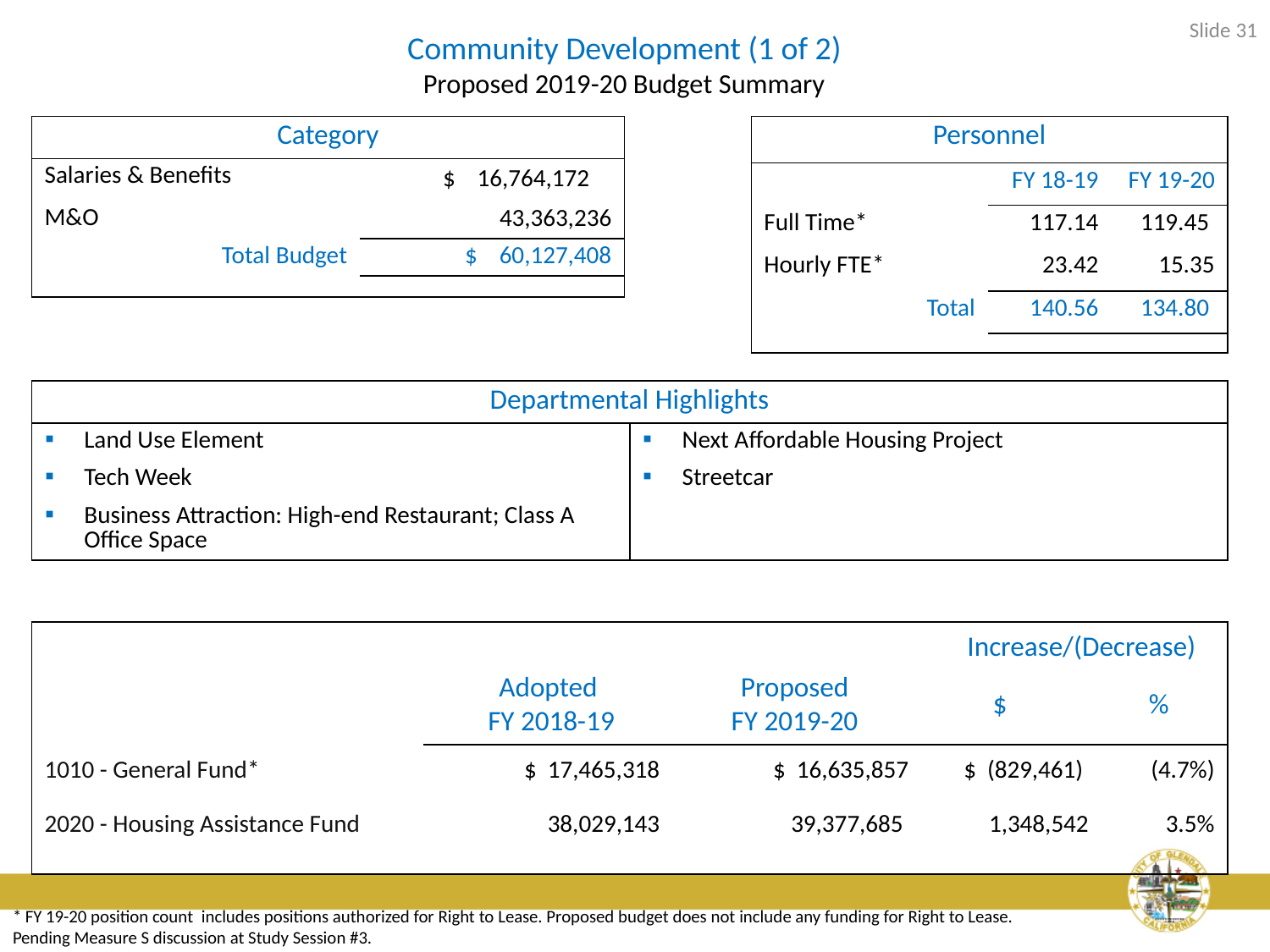

Slide 31
# Community Development (1 of 2) Proposed 2019-20 Budget Summary
| Category |  |
| --- | --- |
| Salaries & Benefits | $ 16,764,172 |
| M&O | 43,363,236 |
| Total Budget | $ 60,127,408 |
|  |  |
| Personnel |  |  |
| --- | --- | --- |
|  | FY 18-19 | FY 19-20 |
| Full Time\* | 117.14 | 119.45 |
| Hourly FTE\* | 23.42 | 15.35 |
| Total | 140.56 | 134.80 |
|  |  |  |
| Departmental Highlights |  |
| --- | --- |
| Land Use Element | Next Affordable Housing Project |
| Tech Week | Streetcar |
| Business Attraction: High-end Restaurant; Class A Office Space |  |
|  | Adopted FY 2018-19 | Proposed FY 2019-20 | Increase/(Decrease) |  |
| --- | --- | --- | --- | --- |
|  |  |  | $ | % |
| 1010 - General Fund\* | $ 17,465,318 | $ 16,635,857 | $ (829,461) | (4.7%) |
| 2020 - Housing Assistance Fund | 38,029,143 | 39,377,685 | 1,348,542 | 3.5% |
|  |  |  |  |  |
* FY 19-20 position count  includes positions authorized for Right to Lease. Proposed budget does not include any funding for Right to Lease.                      Pending Measure S discussion at Study Session #3.